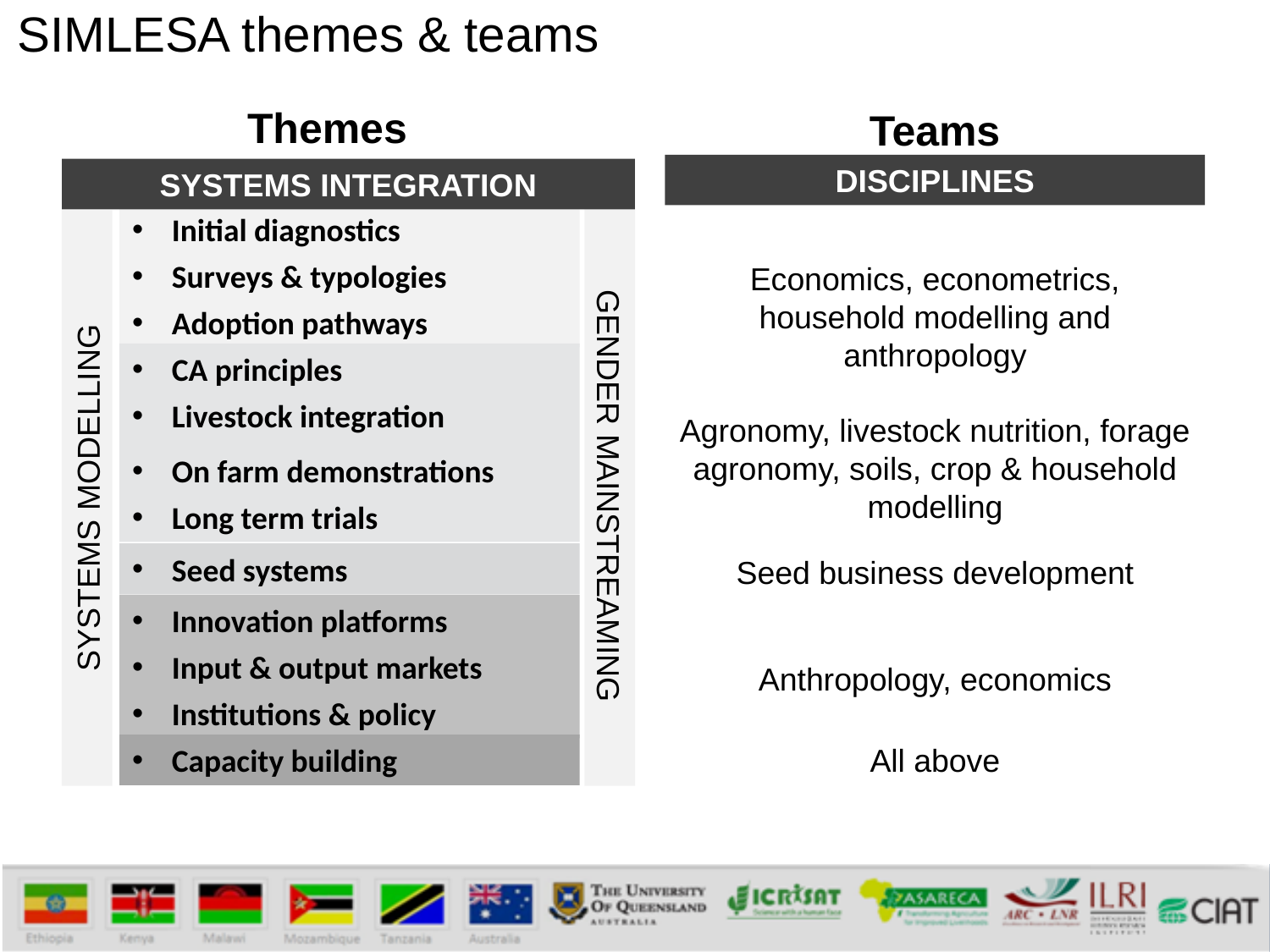

SIMLESA themes & teams
Themes
Teams
DISCIPLINES
SYSTEMS INTEGRATION
Initial diagnostics

Surveys & typologies

Adoption pathways
Economics, econometrics, household modelling and anthropology
CA principles

Livestock integration

On farm demonstrations

Long term trials
Agronomy, livestock nutrition, forage agronomy, soils, crop & household modelling
GENDER MAINSTREAMING
SYSTEMS MODELLING
Seed systems
Seed business development
Innovation platforms

Input & output markets

Institutions & policy
Anthropology, economics
Capacity building
All above